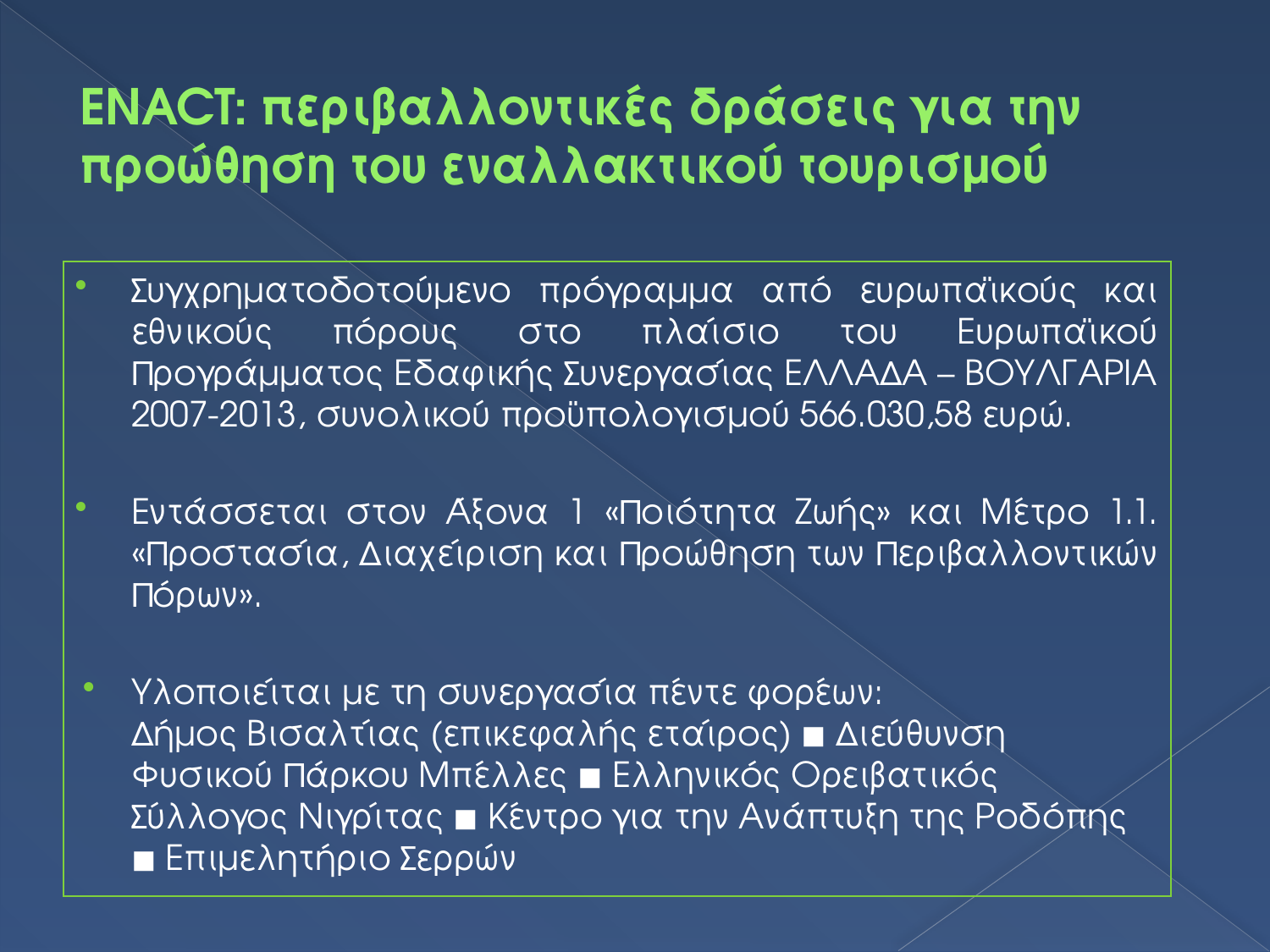

# ENACT: περιβαλλοντικές δράσεις για την προώθηση του εναλλακτικού τουρισμού
Συγχρηματοδοτούμενο πρόγραμμα από ευρωπαϊκούς και εθνικούς πόρους στο πλαίσιο του Ευρωπαϊκού Προγράμματος Εδαφικής Συνεργασίας ΕΛΛΑΔΑ – ΒΟΥΛΓΑΡΙΑ 2007-2013, συνολικού προϋπολογισμού 566.030,58 ευρώ.

Εντάσσεται στον Άξονα 1 «Ποιότητα Ζωής» και Μέτρο 1.1. «Προστασία, Διαχείριση και Προώθηση των Περιβαλλοντικών Πόρων».

Υλοποιείται με τη συνεργασία πέντε φορέων:                        Δήμος Βισαλτίας (επικεφαλής εταίρος) ■ Διεύθυνση Φυσικού Πάρκου Μπέλλες ■ Ελληνικός Ορειβατικός Σύλλογος Νιγρίτας ■ Κέντρο για την Ανάπτυξη της Ροδόπης ■ Επιμελητήριο Σερρών